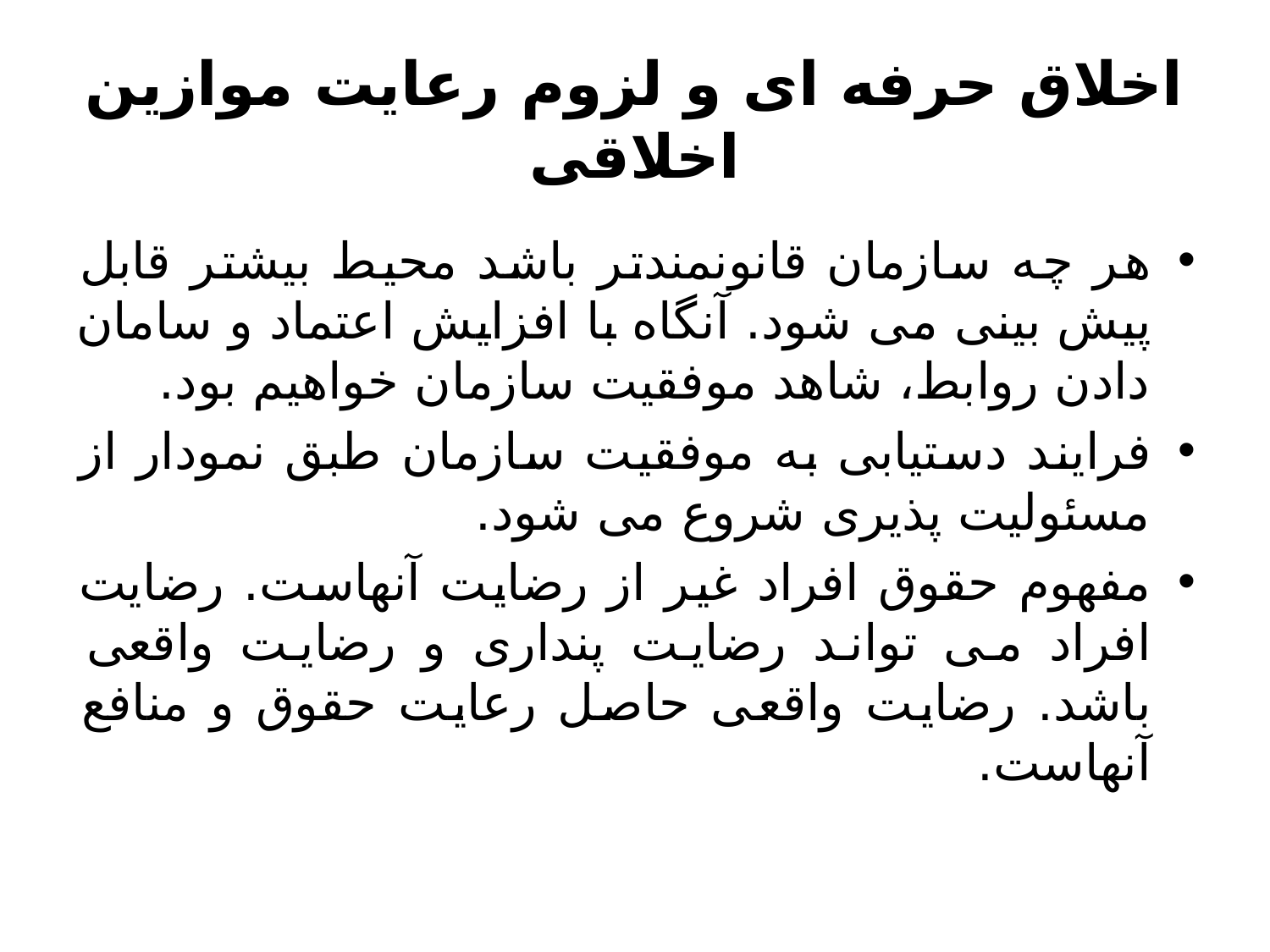

# اخلاق حرفه ای و لزوم رعایت موازین اخلاقی
هر چه سازمان قانونمندتر باشد محیط بیشتر قابل پیش بینی می شود. آنگاه با افزایش اعتماد و سامان دادن روابط، شاهد موفقیت سازمان خواهیم بود.
فرایند دستیابی به موفقیت سازمان طبق نمودار از مسئولیت پذیری شروع می شود.
مفهوم حقوق افراد غیر از رضایت آنهاست. رضایت افراد می تواند رضایت پنداری و رضایت واقعی باشد. رضایت واقعی حاصل رعایت حقوق و منافع آنهاست.